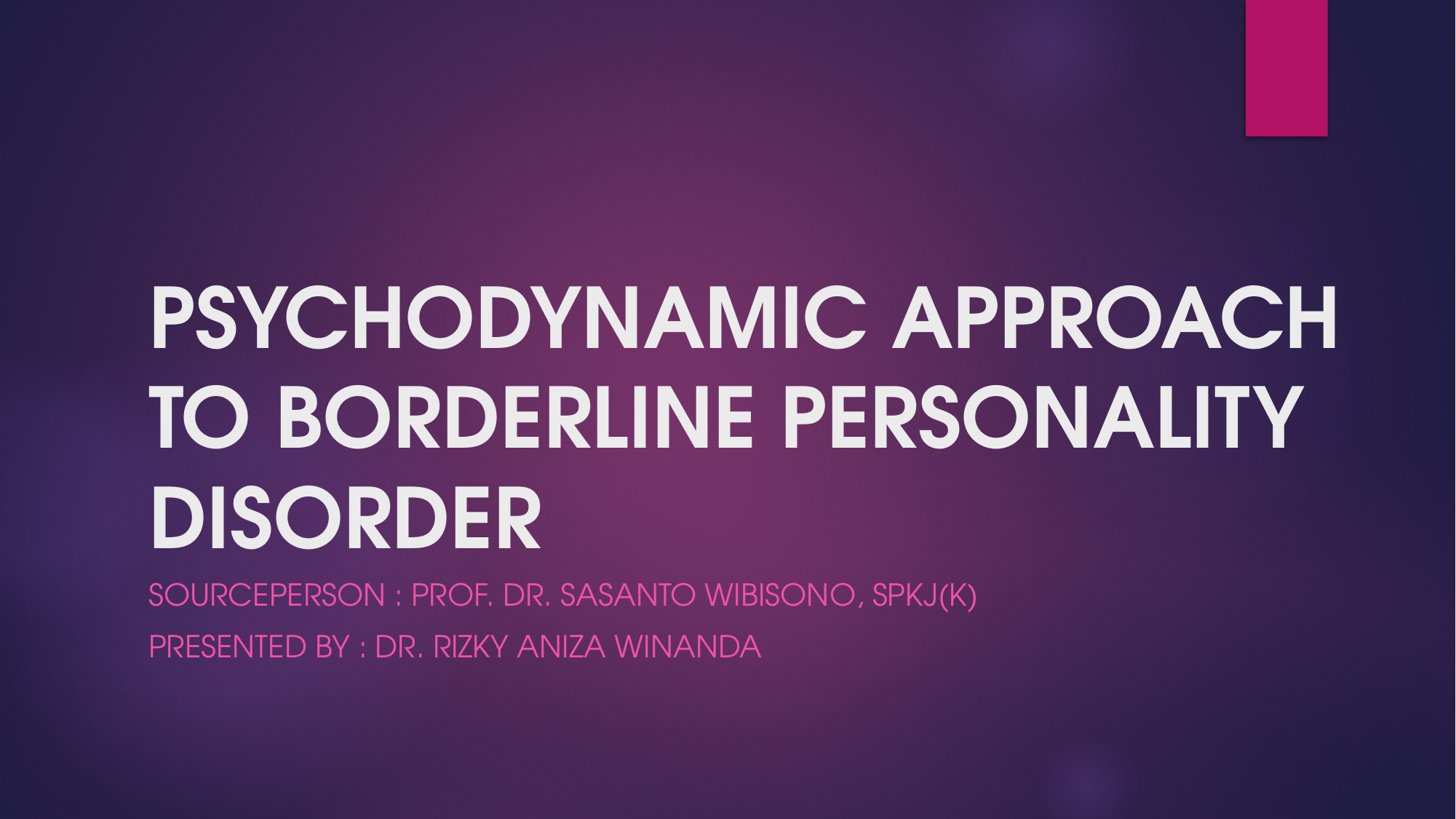

# PSYCHODYNAMIC APPROACH TO BORDERLINE PERSONALITY DISORDER
sourcePERSON : Prof. dr. sasanto wibisono, spkj(K)
Presented by : dr. rizky aniza winanda